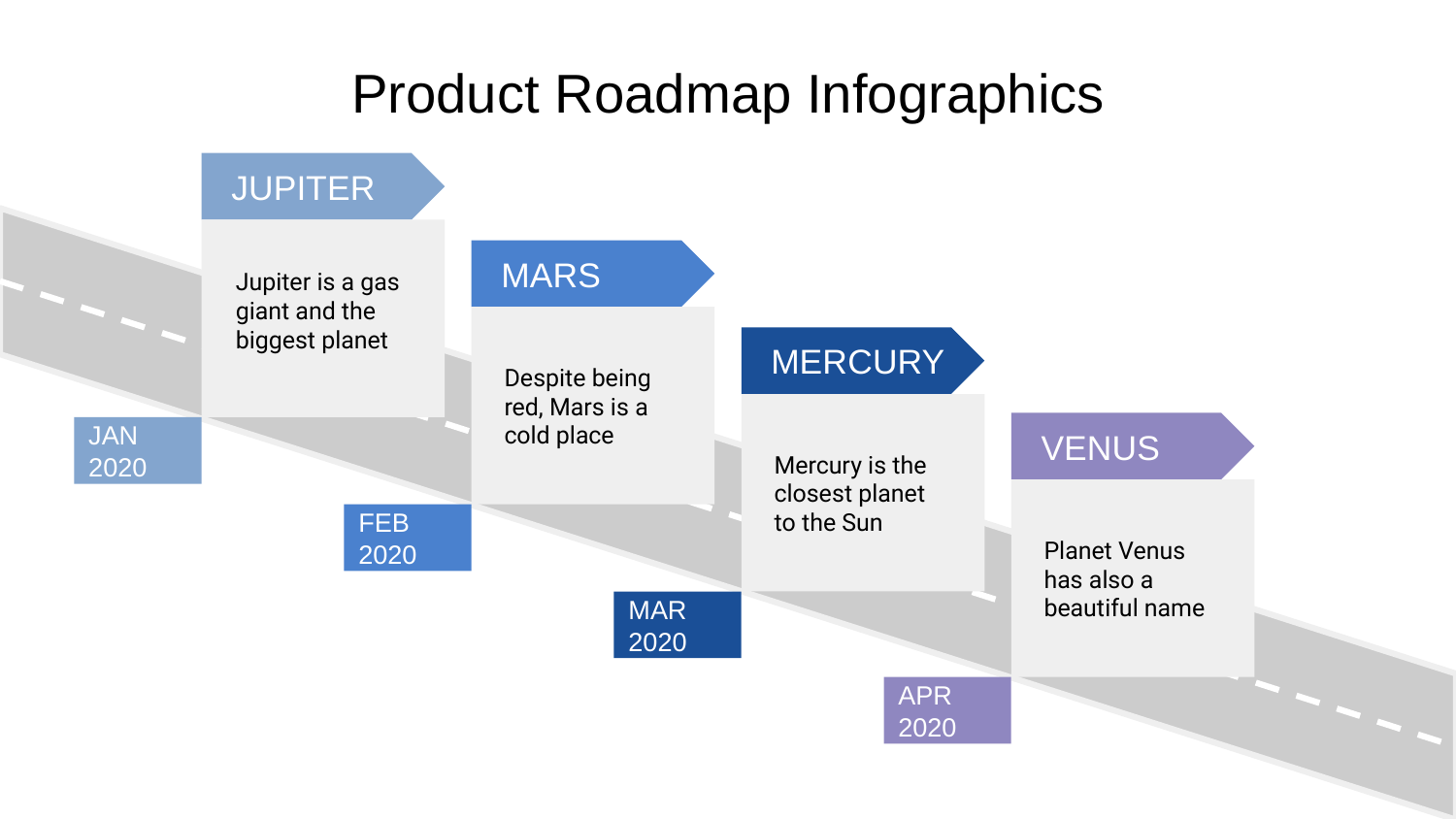

# Product Roadmap Infographics

JUPITER

Jupiter is a gas giant and the biggest planet
MARS

Despite being red, Mars is a cold place
MERCURY

JAN 2020
Mercury is the closest planet to the Sun
VENUS

FEB 2020
Planet Venus has also a beautiful name
MAR 2020
APR 2020